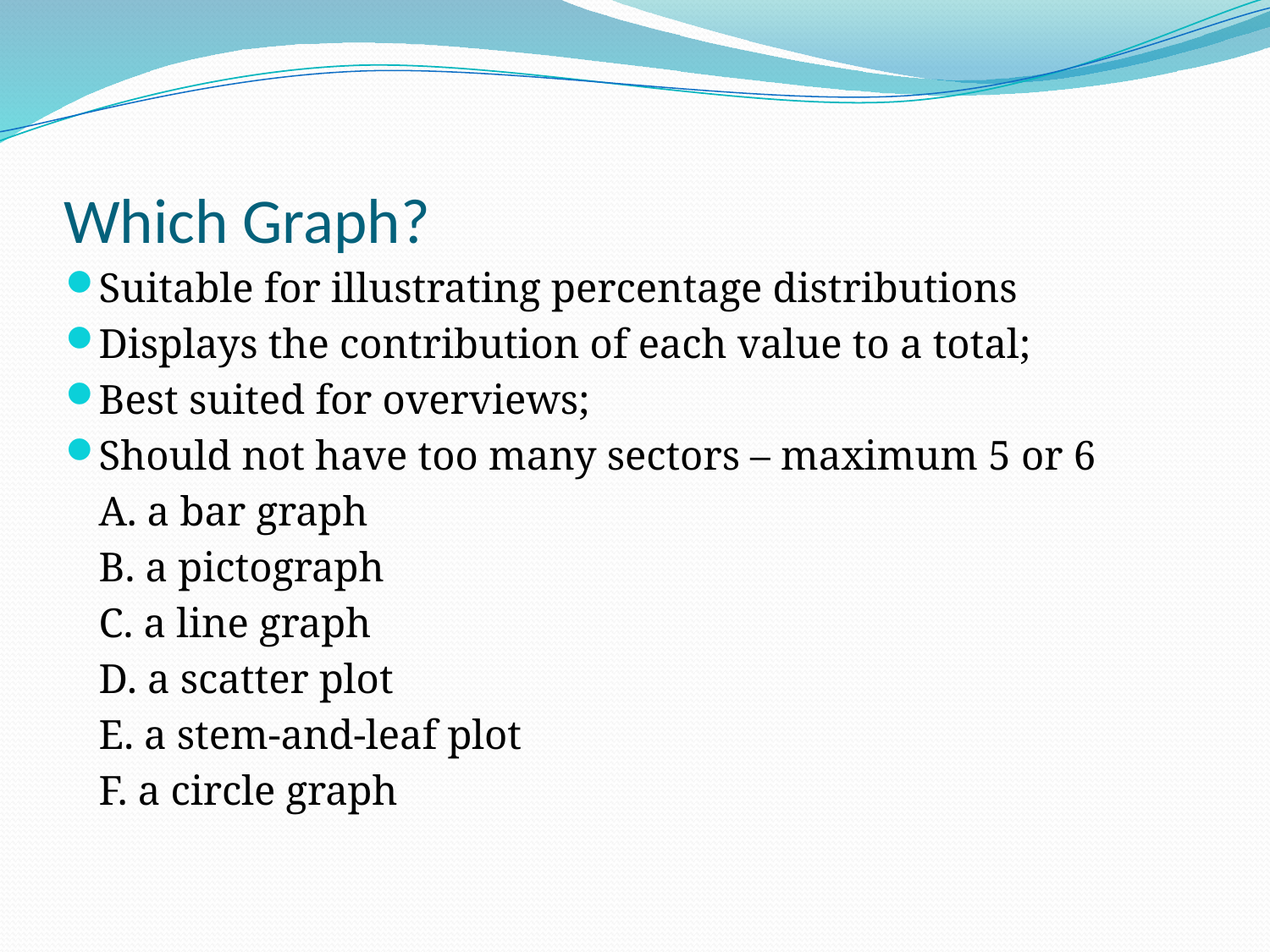

# Which Graph?

Suitable for illustrating percentage distributions
Displays the contribution of each value to a total;
Best suited for overviews;
Should not have too many sectors – maximum 5 or 6
		A. a bar graph
		B. a pictograph
		C. a line graph
		D. a scatter plot
		E. a stem-and-leaf plot
		F. a circle graph